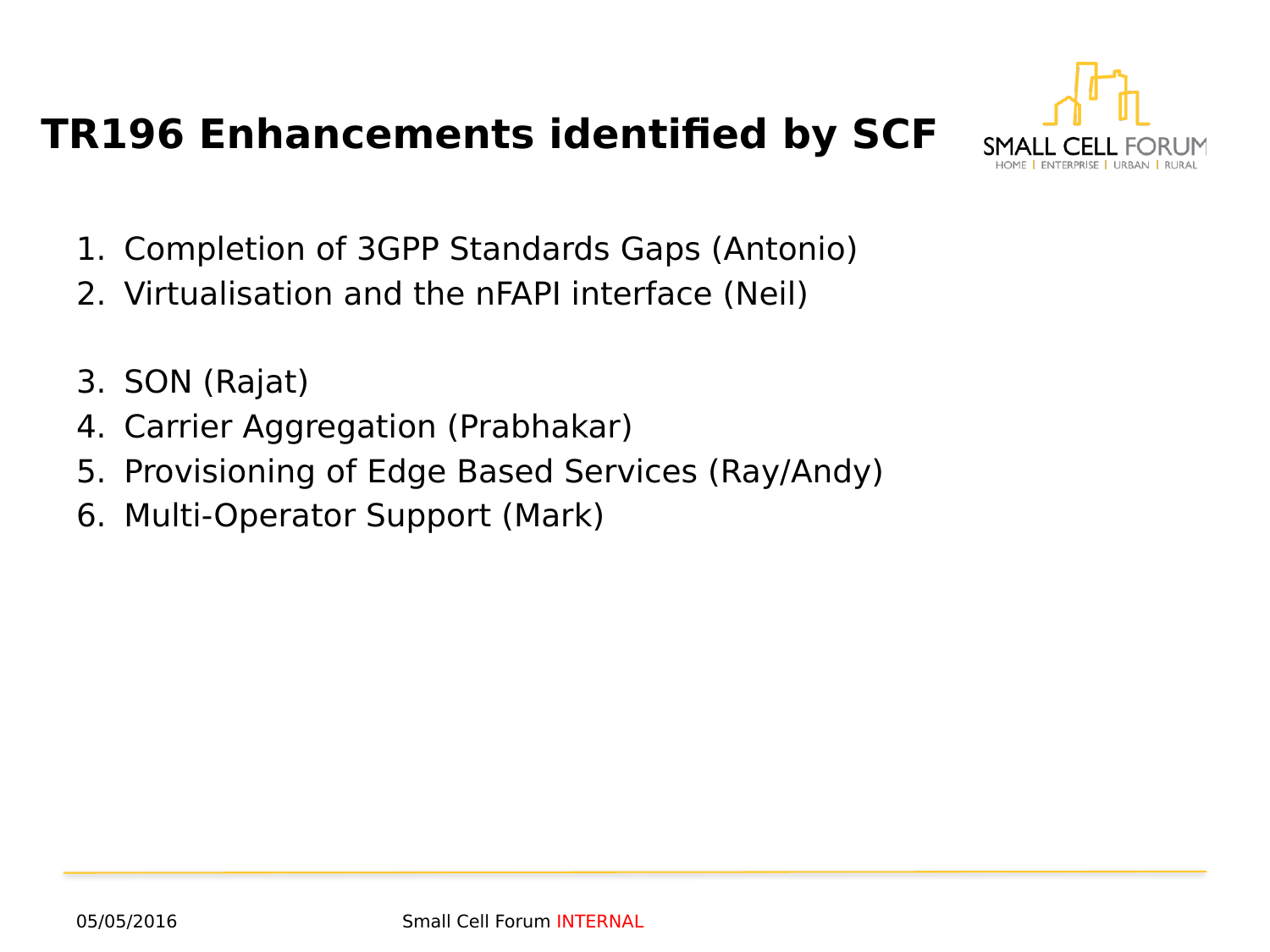

# TR196 Enhancements identified by SCF
Completion of 3GPP Standards Gaps (Antonio)
Virtualisation and the nFAPI interface (Neil)

SON (Rajat)
Carrier Aggregation (Prabhakar)
Provisioning of Edge Based Services (Ray/Andy)
Multi-Operator Support (Mark)

05/05/2016
Small Cell Forum INTERNAL